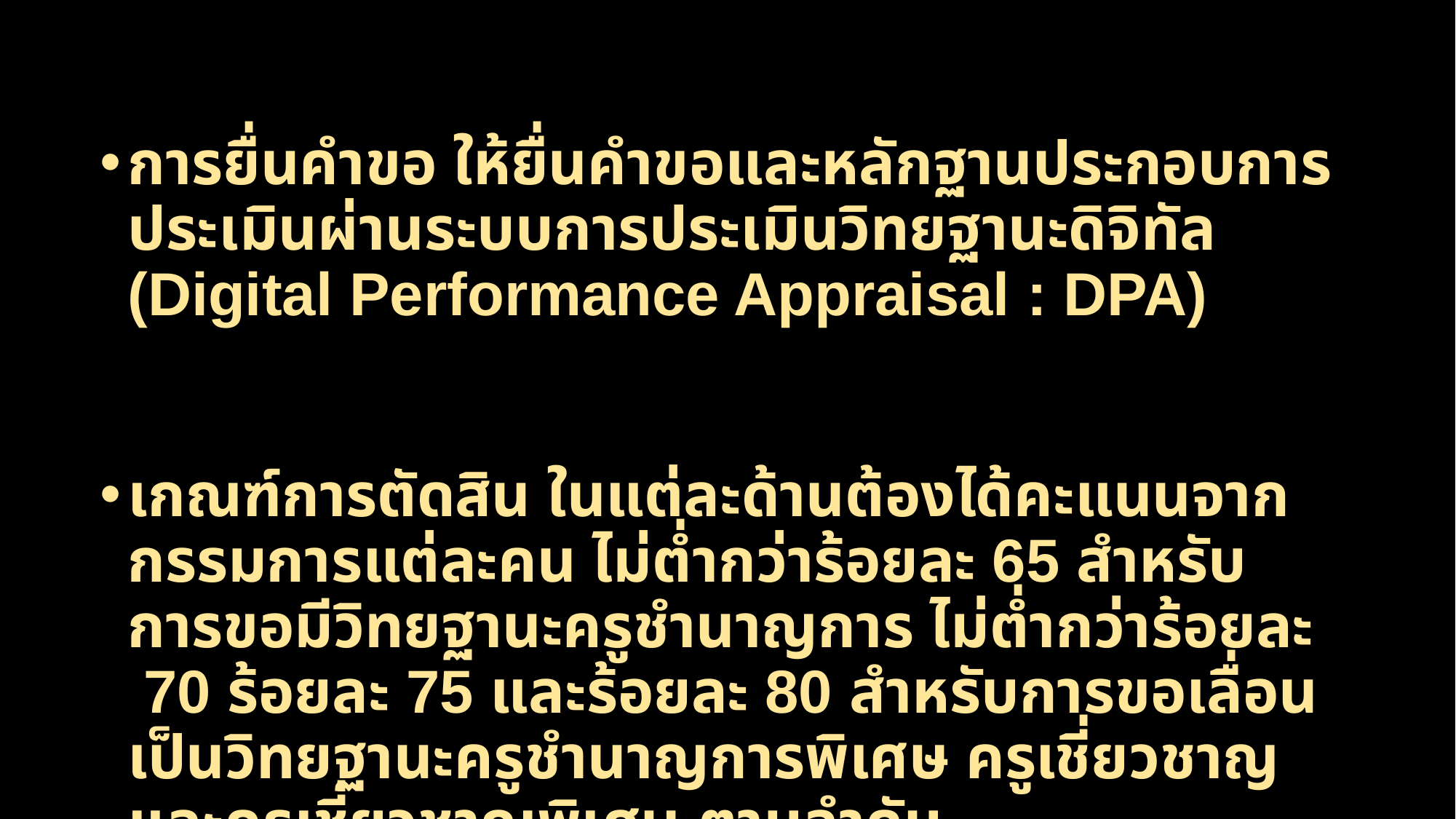

การยื่นคำขอ ให้ยื่นคำขอและหลักฐานประกอบการประเมินผ่านระบบการประเมินวิทยฐานะดิจิทัล (Digital Performance Appraisal : DPA)

เกณฑ์การตัดสิน ในแต่ละด้านต้องได้คะแนนจากกรรมการแต่ละคน ไม่ต่ำกว่าร้อยละ 65 สำหรับการขอมีวิทยฐานะครูชำนาญการ ไม่ต่ำกว่าร้อยละ 70 ร้อยละ 75 และร้อยละ 80 สำหรับการขอเลื่อนเป็นวิทยฐานะครูชำนาญการพิเศษ ครูเชี่ยวชาญ และครูเชี่ยวชาญพิเศษ ตามลำดับ